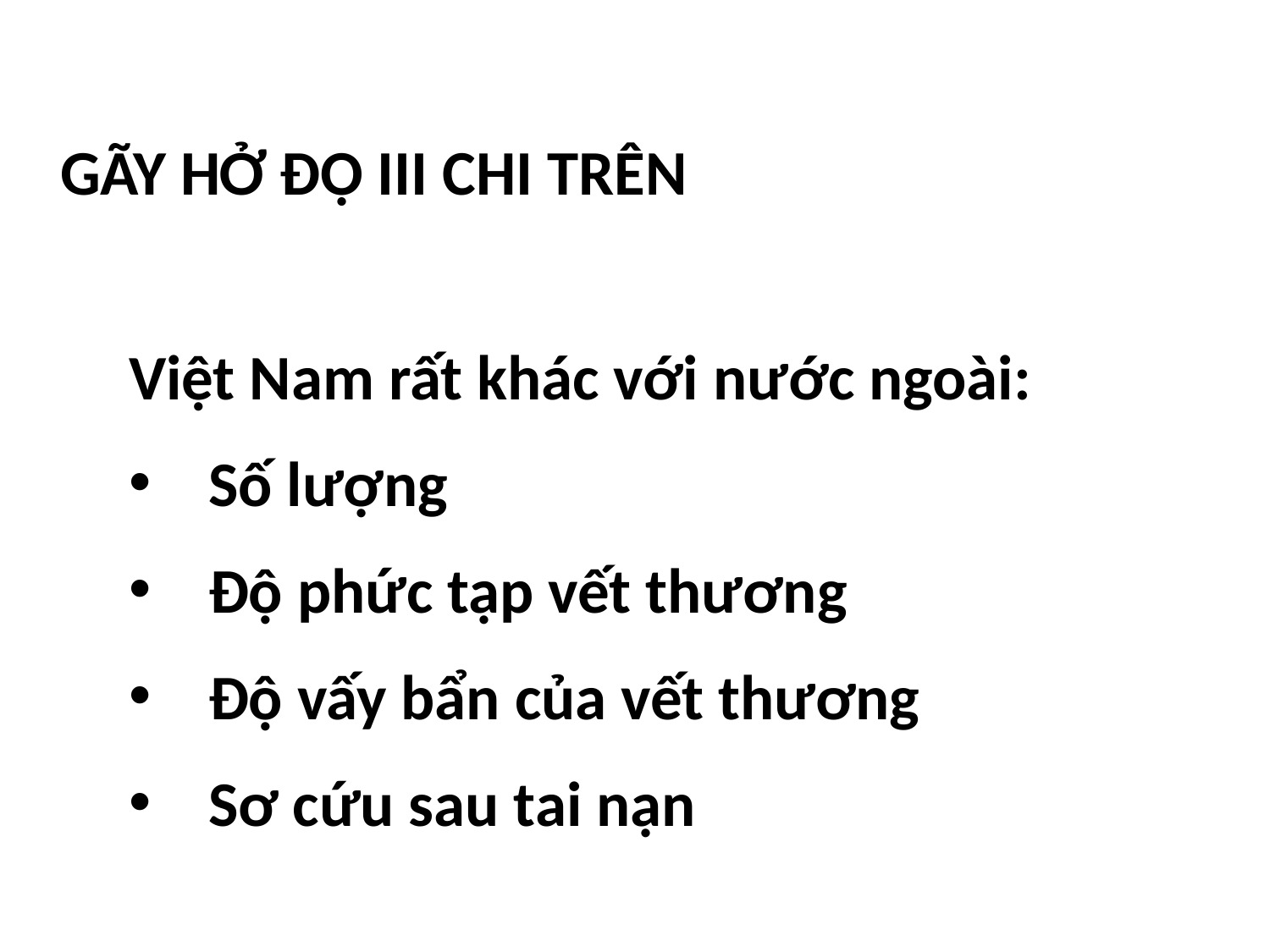

GÃY HỞ ĐỘ III CHI TRÊN
Việt Nam rất khác với nước ngoài:
Số lượng
Độ phức tạp vết thương
Độ vấy bẩn của vết thương
Sơ cứu sau tai nạn